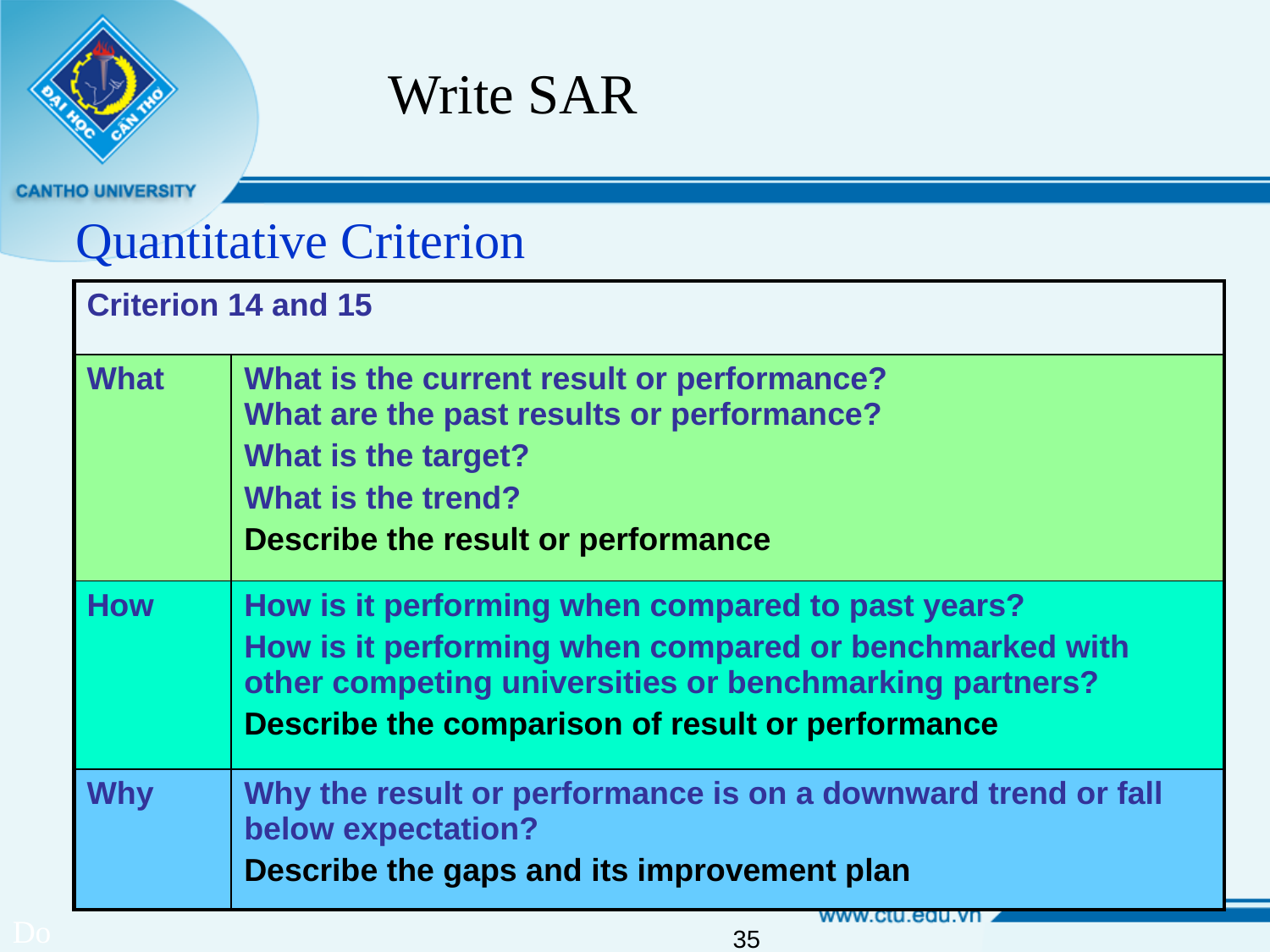

Write SAR
Quantitative Criterion
| Criterion 14 and 15 |  |
| --- | --- |
| What | What is the current result or performance? What are the past results or performance? What is the target? What is the trend? Describe the result or performance |
| How | How is it performing when compared to past years? How is it performing when compared or benchmarked with other competing universities or benchmarking partners? Describe the comparison of result or performance |
| Why | Why the result or performance is on a downward trend or fall below expectation? Describe the gaps and its improvement plan |
Do
35